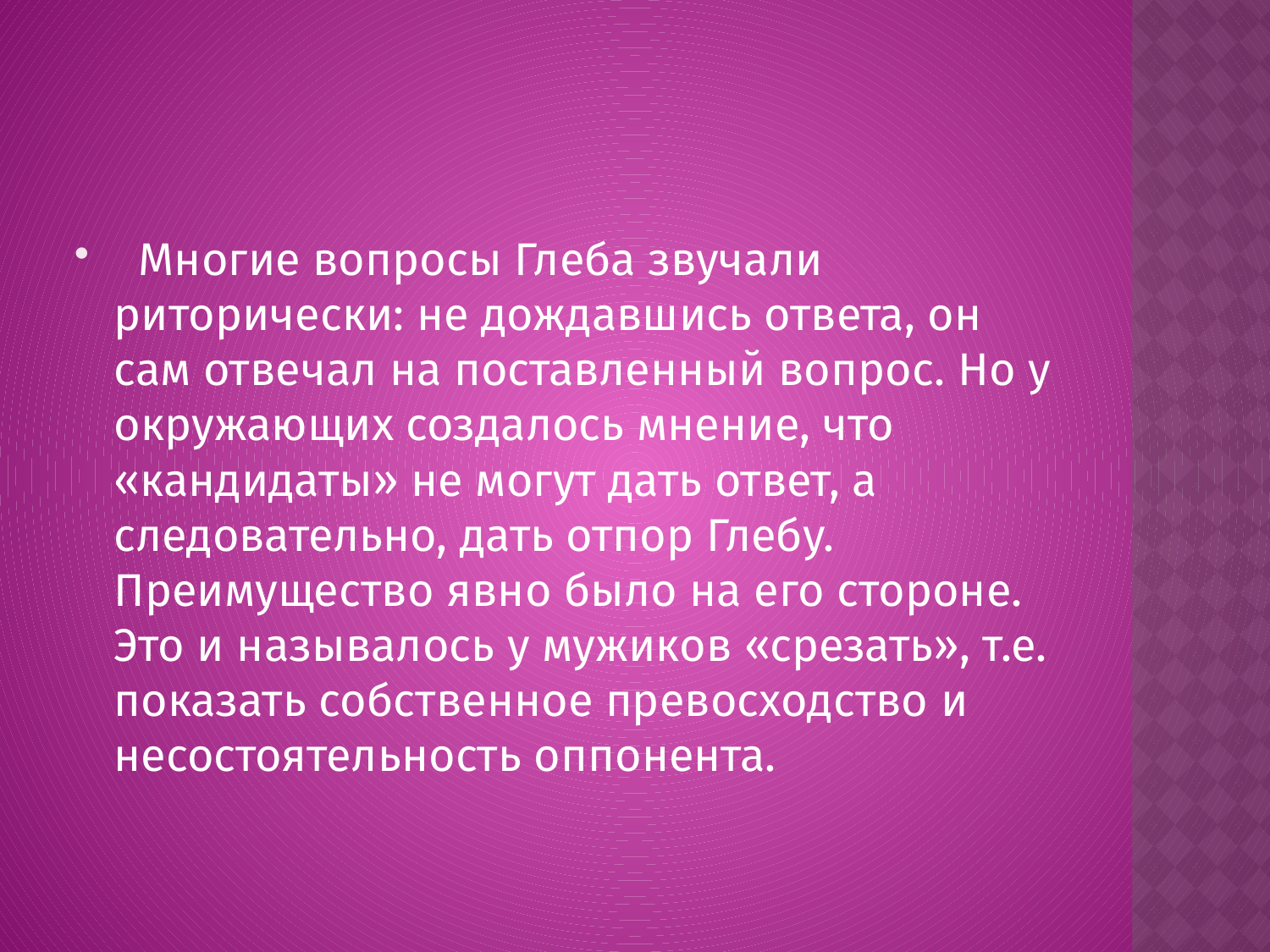

#
  Многие вопросы Глеба звучали риторически: не дождавшись ответа, он сам отвечал на поставленный вопрос. Но у окружающих создалось мнение, что «кандидаты» не могут дать ответ, а следовательно, дать отпор Глебу. Преимущество явно было на его стороне. Это и называлось у мужиков «срезать», т.е. показать собственное превосходство и несостоятельность оппонента.